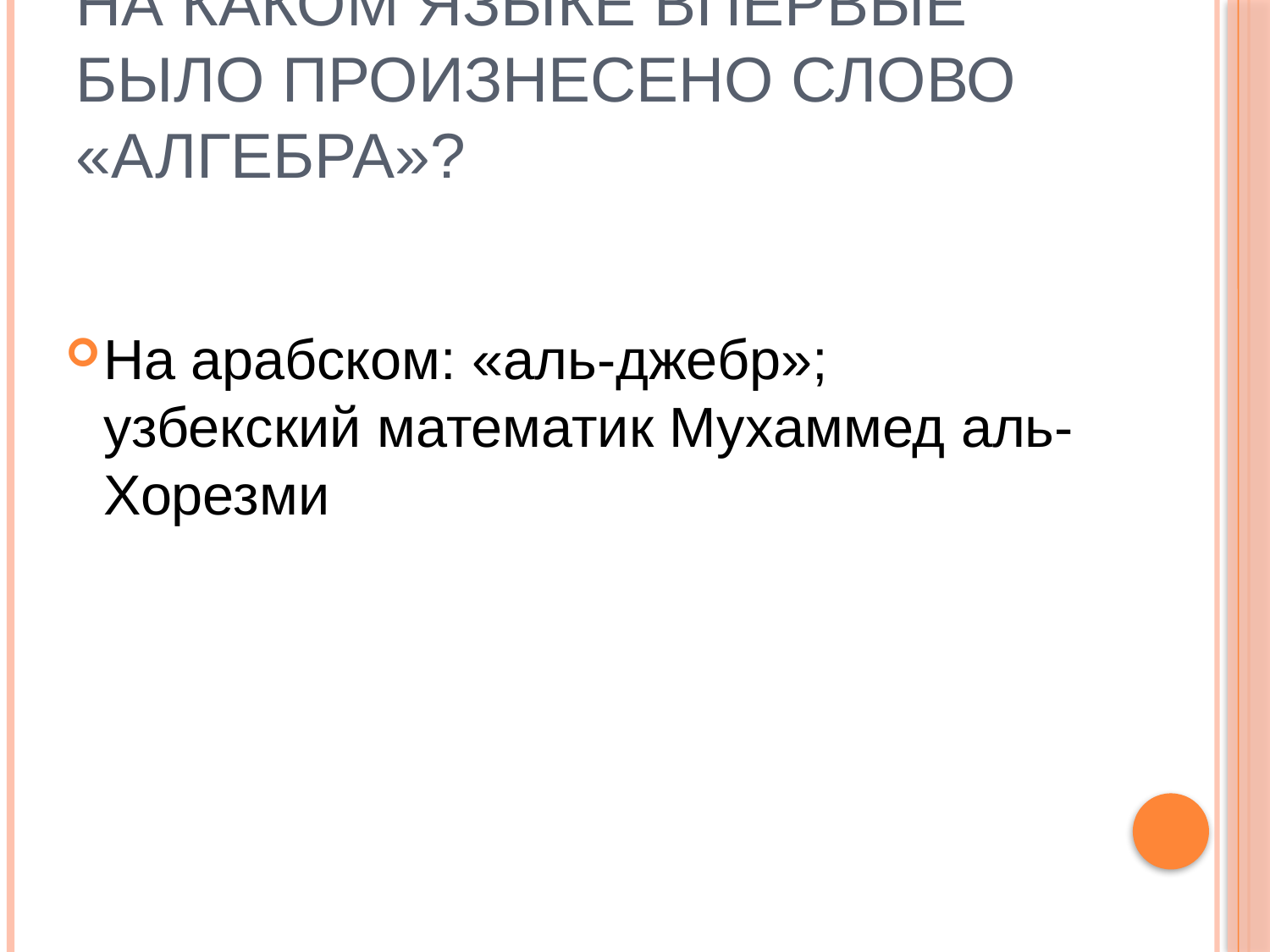

# На каком языке впервые было произнесено слово «алгебра»?
На арабском: «аль-джебр»; узбекский математик Мухаммед аль-Хорезми